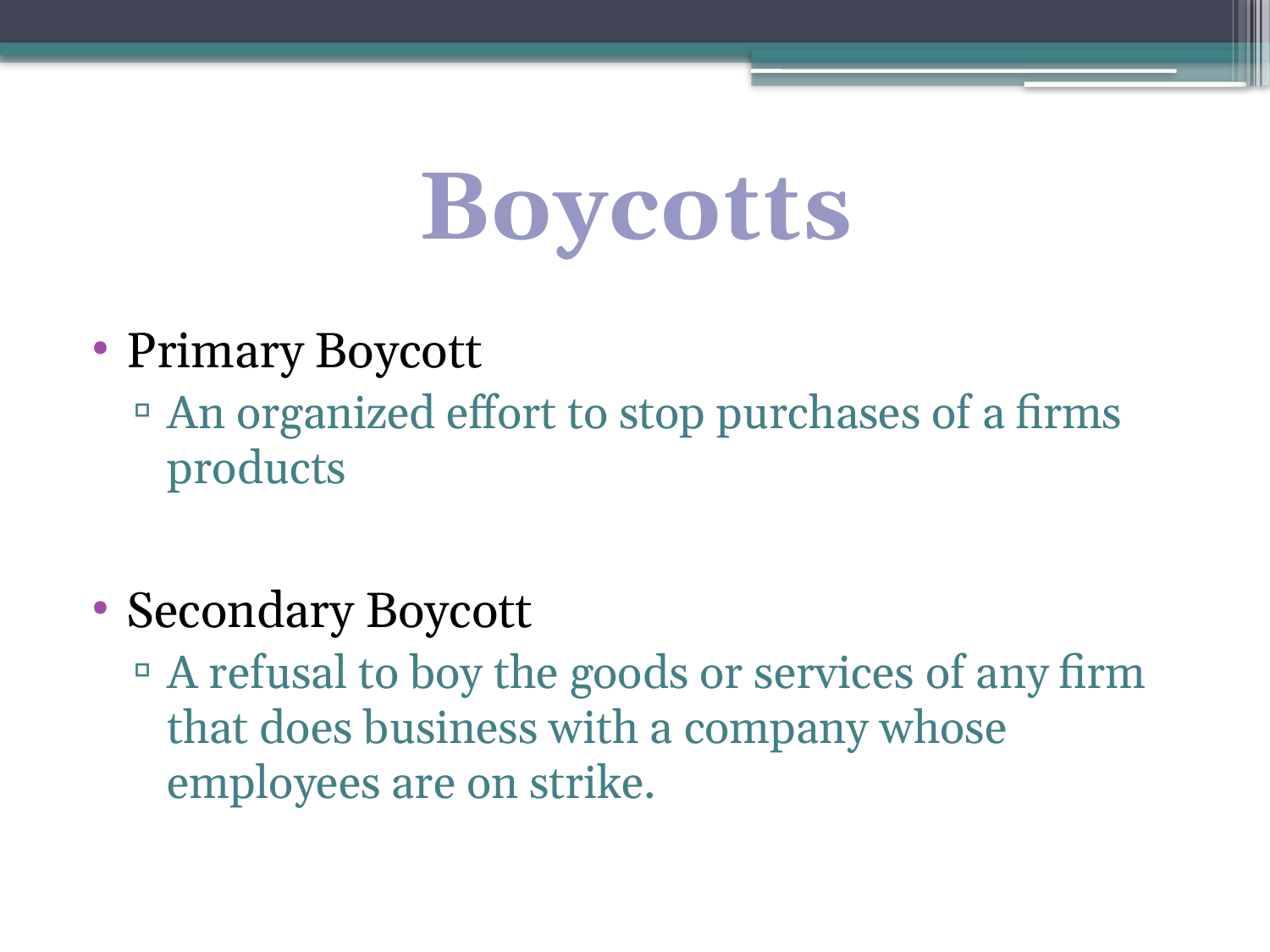

Boycotts
Primary Boycott
An organized effort to stop purchases of a firms products

Secondary Boycott
A refusal to boy the goods or services of any firm that does business with a company whose employees are on strike.